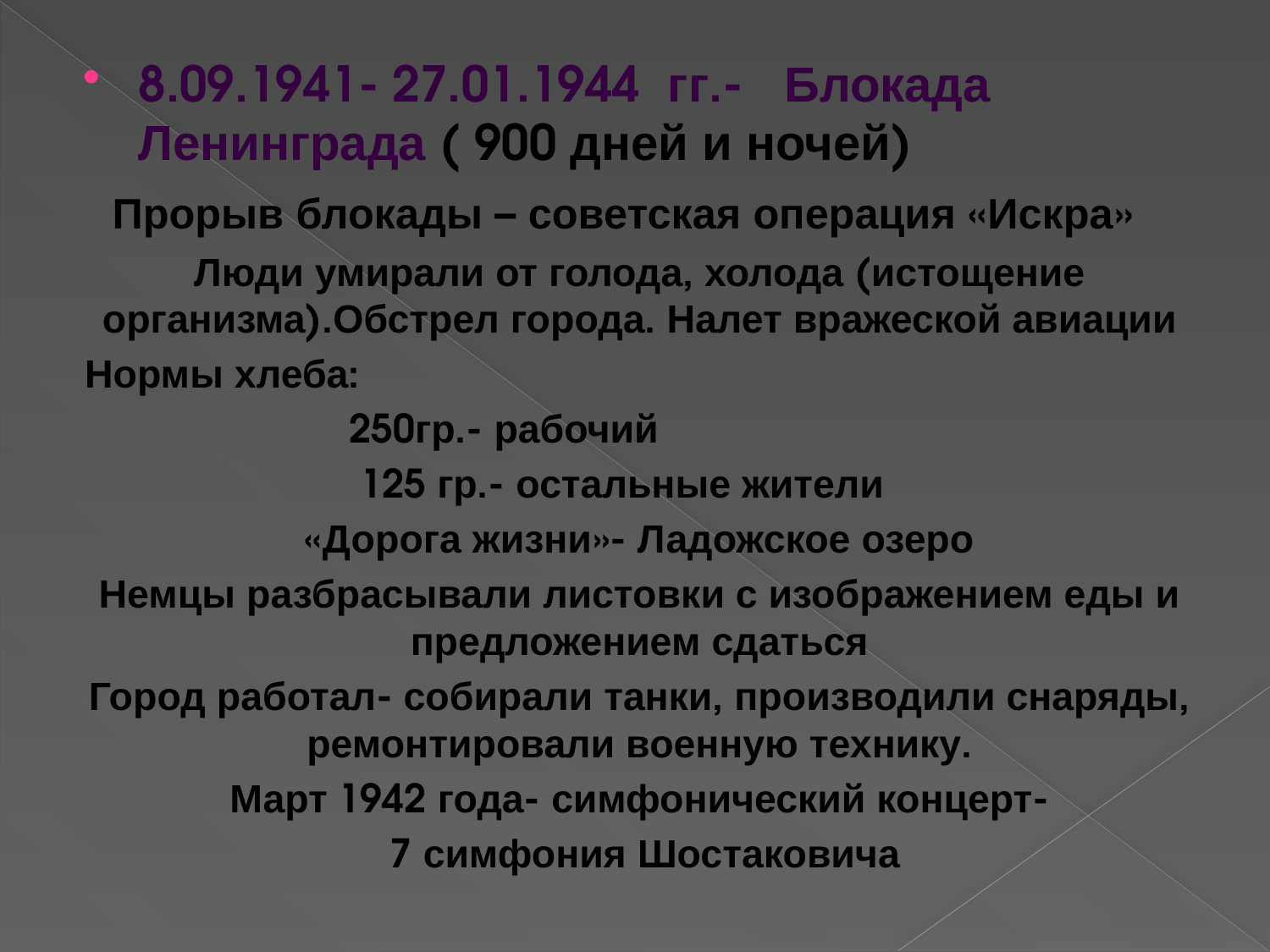

8.09.1941- 27.01.1944  гг.-   Блокада Ленинграда ( 900 дней и ночей)
  Прорыв блокады – советская операция «Искра»
Люди умирали от голода, холода (истощение организма).Обстрел города. Налет вражеской авиации
Нормы хлеба:
                        250гр.- рабочий
                         125 гр.- остальные жители
«Дорога жизни»- Ладожское озеро
Немцы разбрасывали листовки с изображением еды и предложением сдаться
Город работал- собирали танки, производили снаряды, ремонтировали военную технику.
Март 1942 года- симфонический концерт-
 7 симфония Шостаковича